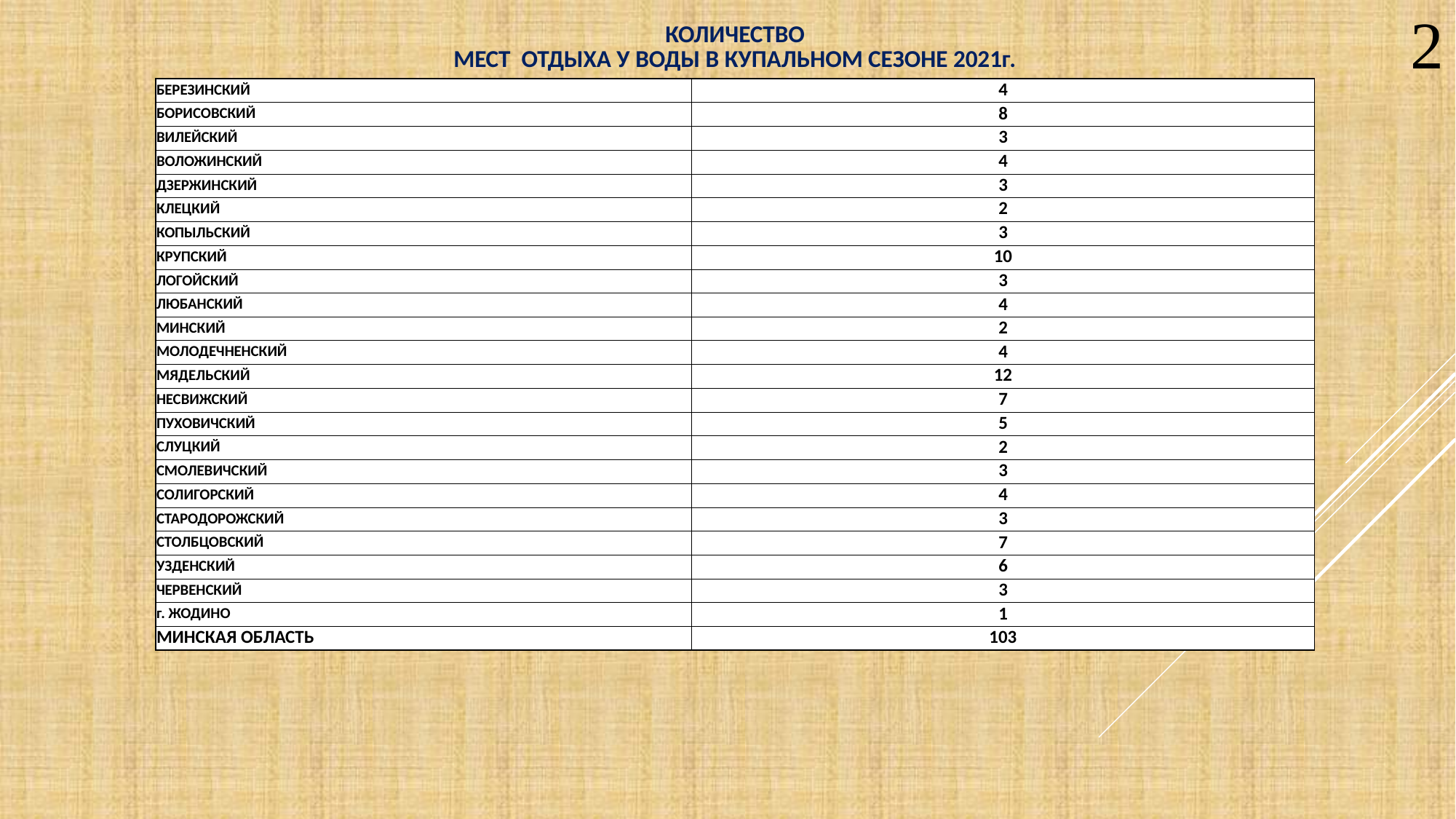

2
| КОЛИЧЕСТВО МЕСТ ОТДЫХА У ВОДЫ В КУПАЛЬНОМ СЕЗОНЕ 2021г. |  |
| --- | --- |
| БЕРЕЗИНСКИЙ | 4 |
| БОРИСОВСКИЙ | 8 |
| ВИЛЕЙСКИЙ | 3 |
| ВОЛОЖИНСКИЙ | 4 |
| ДЗЕРЖИНСКИЙ | 3 |
| КЛЕЦКИЙ | 2 |
| КОПЫЛЬСКИЙ | 3 |
| КРУПСКИЙ | 10 |
| ЛОГОЙСКИЙ | 3 |
| ЛЮБАНСКИЙ | 4 |
| МИНСКИЙ | 2 |
| МОЛОДЕЧНЕНСКИЙ | 4 |
| МЯДЕЛЬСКИЙ | 12 |
| НЕСВИЖСКИЙ | 7 |
| ПУХОВИЧСКИЙ | 5 |
| СЛУЦКИЙ | 2 |
| СМОЛЕВИЧСКИЙ | 3 |
| СОЛИГОРСКИЙ | 4 |
| СТАРОДОРОЖСКИЙ | 3 |
| СТОЛБЦОВСКИЙ | 7 |
| УЗДЕНСКИЙ | 6 |
| ЧЕРВЕНСКИЙ | 3 |
| г. ЖОДИНО | 1 |
| МИНСКАЯ ОБЛАСТЬ | 103 |